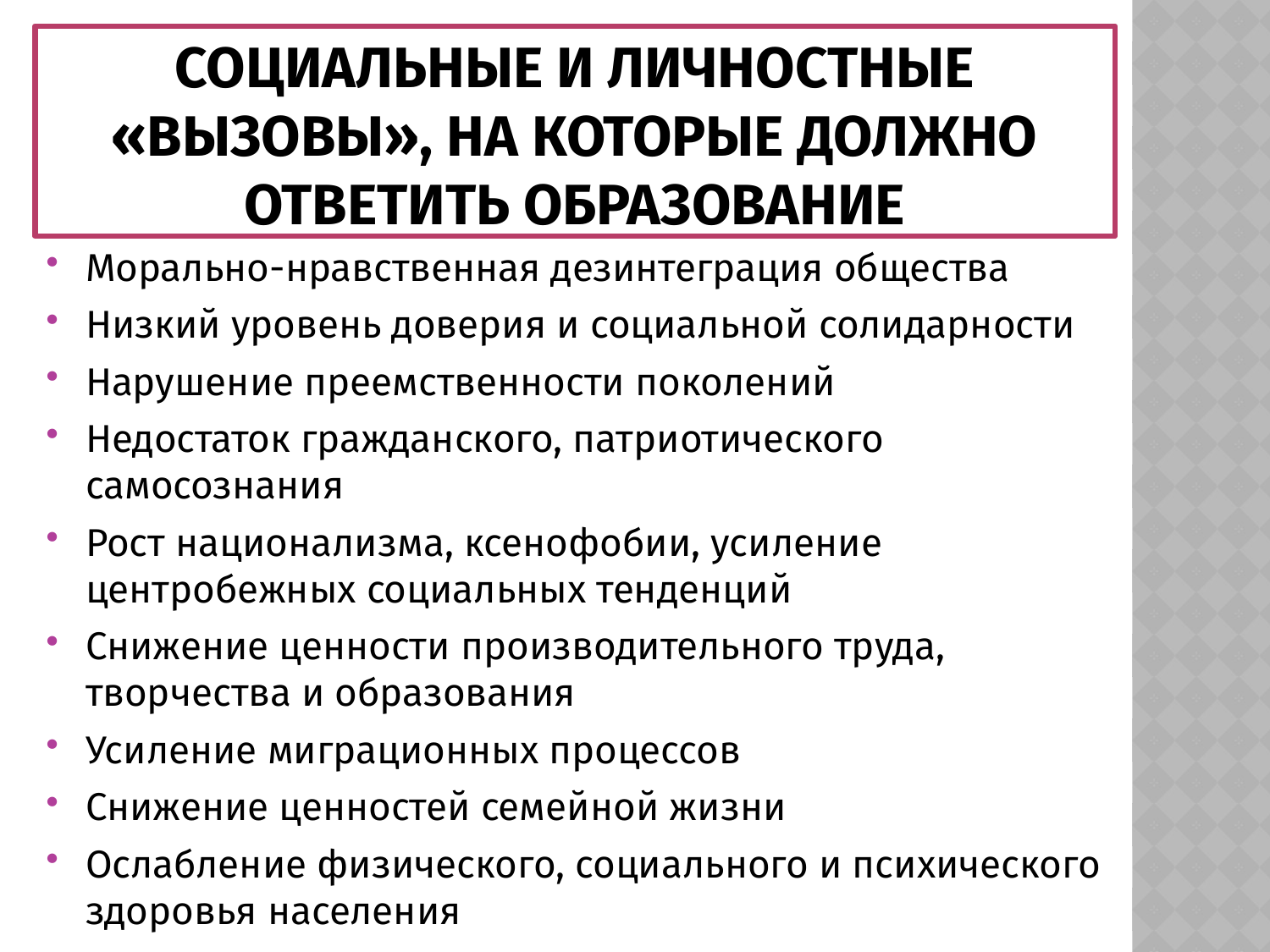

# Социальные и личностные «вызовы», на которые должно ответить образование
Морально-нравственная дезинтеграция общества
Низкий уровень доверия и социальной солидарности
Нарушение преемственности поколений
Недостаток гражданского, патриотического самосознания
Рост национализма, ксенофобии, усиление центробежных социальных тенденций
Снижение ценности производительного труда, творчества и образования
Усиление миграционных процессов
Снижение ценностей семейной жизни
Ослабление физического, социального и психического здоровья населения